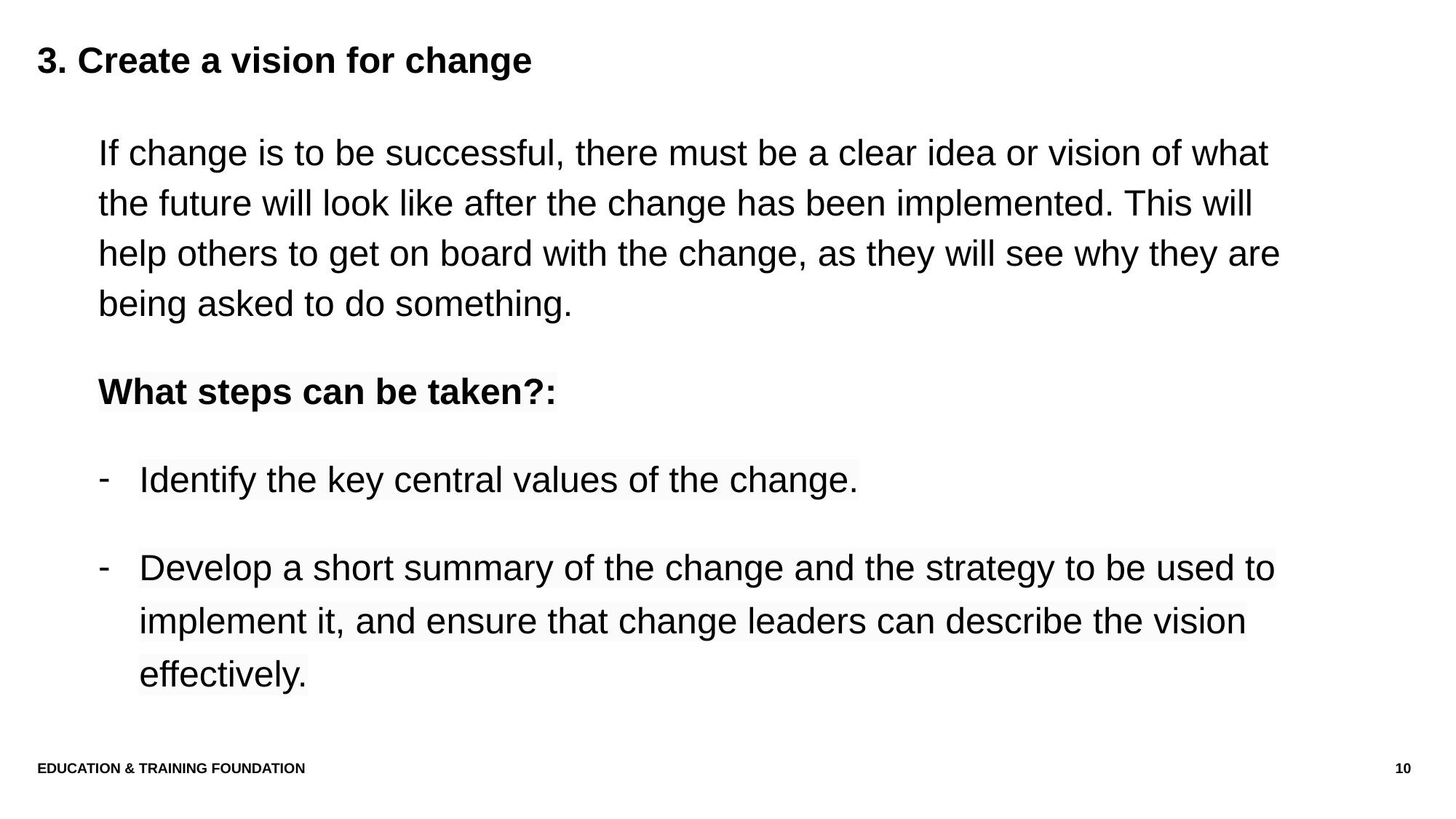

# 3. Create a vision for change
If change is to be successful, there must be a clear idea or vision of what the future will look like after the change has been implemented. This will help others to get on board with the change, as they will see why they are being asked to do something.
What steps can be taken?:
Identify the key central values of the change.
Develop a short summary of the change and the strategy to be used to implement it, and ensure that change leaders can describe the vision effectively.

Education & Training Foundation
10